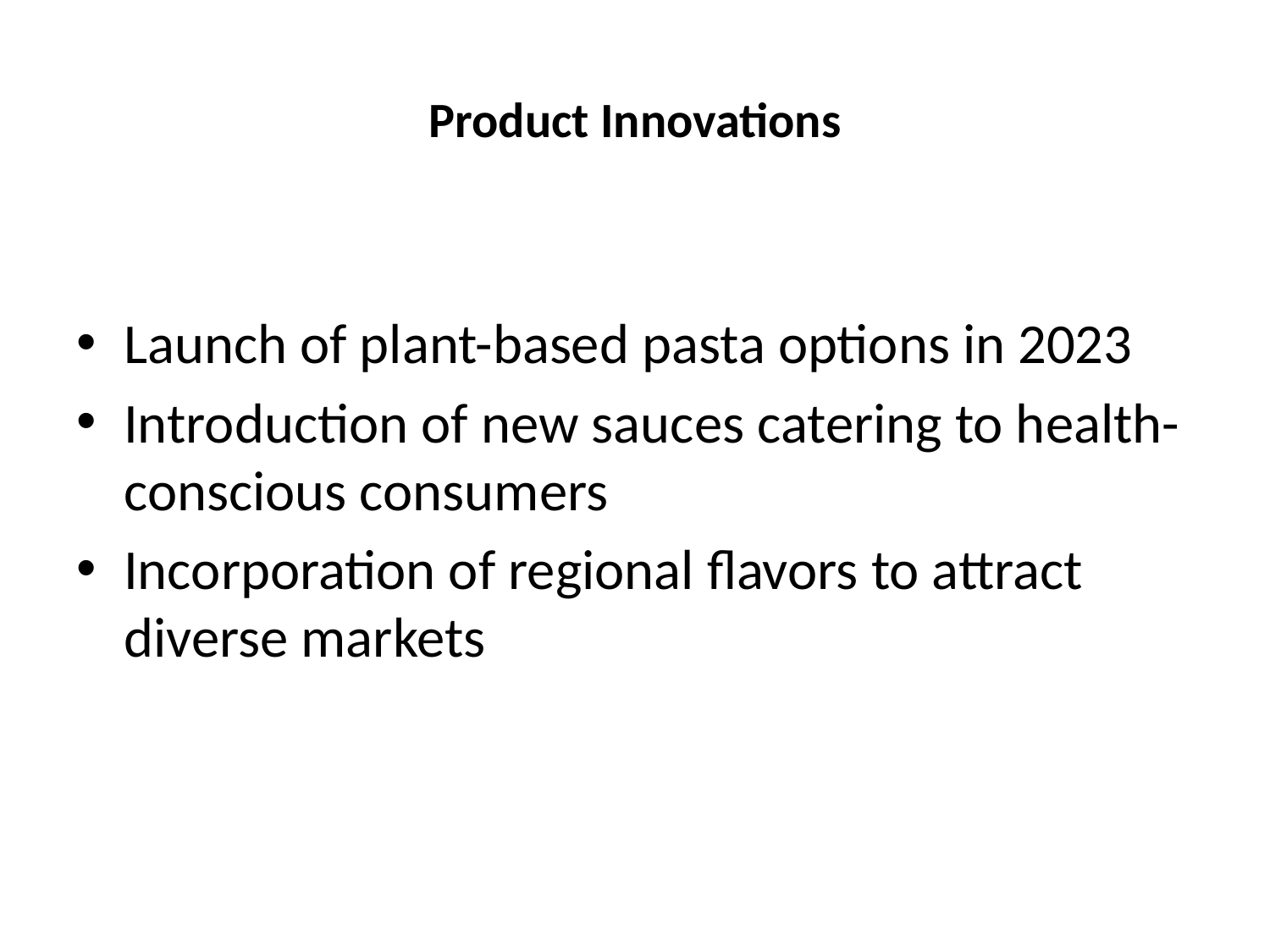

# Product Innovations

Launch of plant-based pasta options in 2023
Introduction of new sauces catering to health-conscious consumers
Incorporation of regional flavors to attract diverse markets